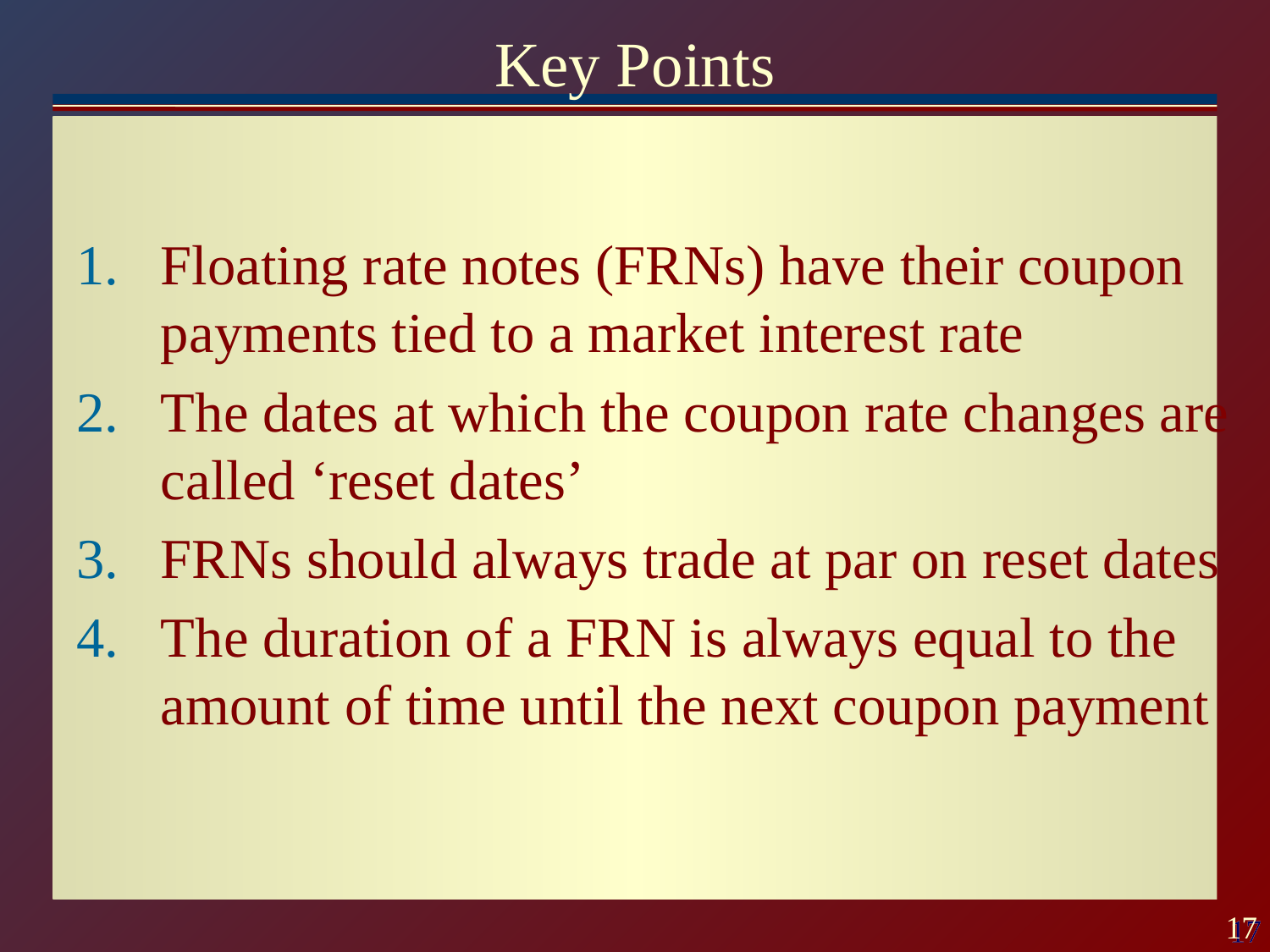

# Key Points
Floating rate notes (FRNs) have their coupon payments tied to a market interest rate
The dates at which the coupon rate changes are called ‘reset dates’
FRNs should always trade at par on reset dates
The duration of a FRN is always equal to the amount of time until the next coupon payment